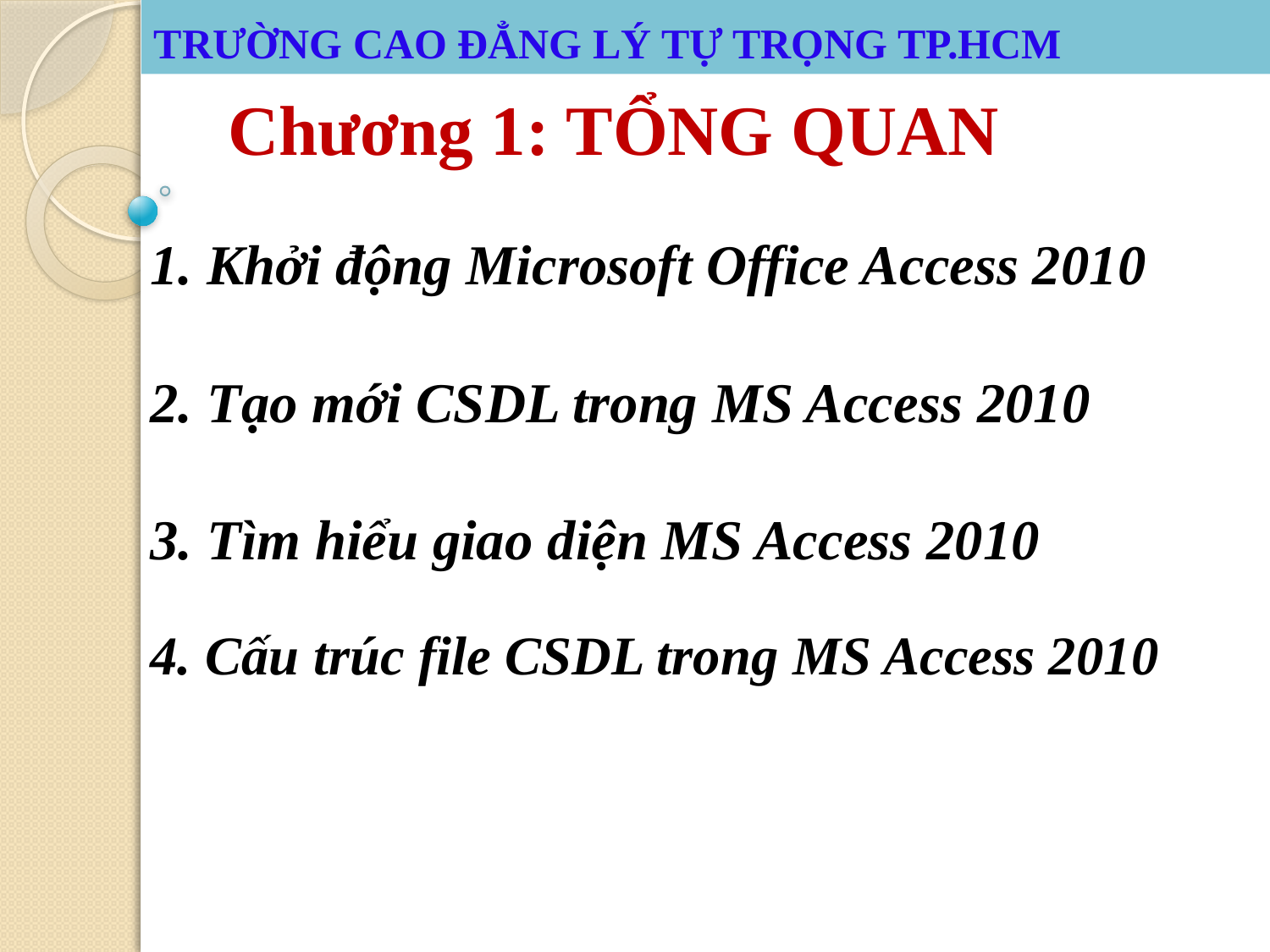

# TRƯỜNG CAO ĐẲNG LÝ TỰ TRỌNG TP.HCM
Chương 1: TỔNG QUAN
1. Khởi động Microsoft Office Access 2010
2. Tạo mới CSDL trong MS Access 2010
3. Tìm hiểu giao diện MS Access 2010
4. Cấu trúc file CSDL trong MS Access 2010